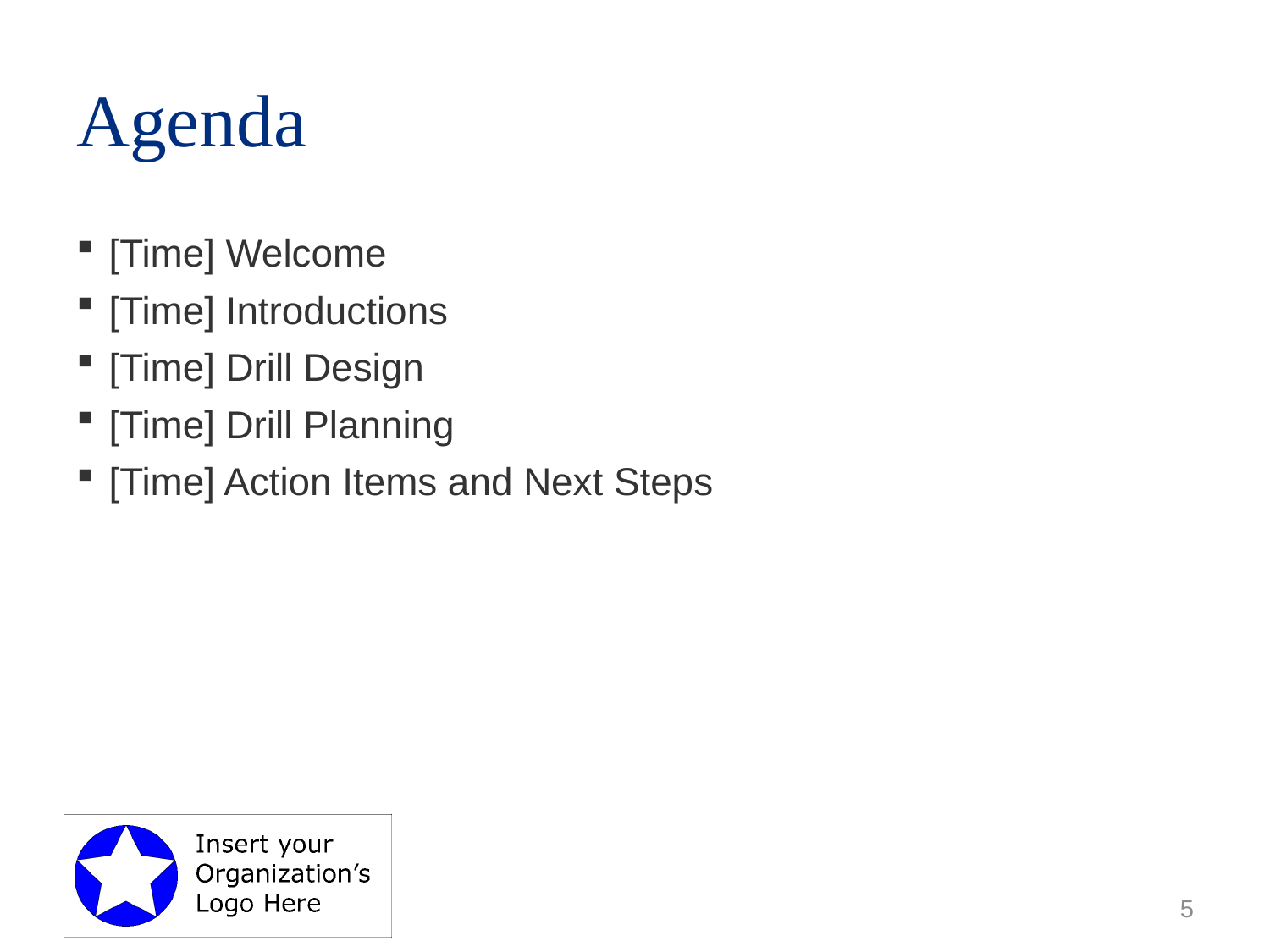

# Agenda
[Time] Welcome
[Time] Introductions
[Time] Drill Design
[Time] Drill Planning
[Time] Action Items and Next Steps
5